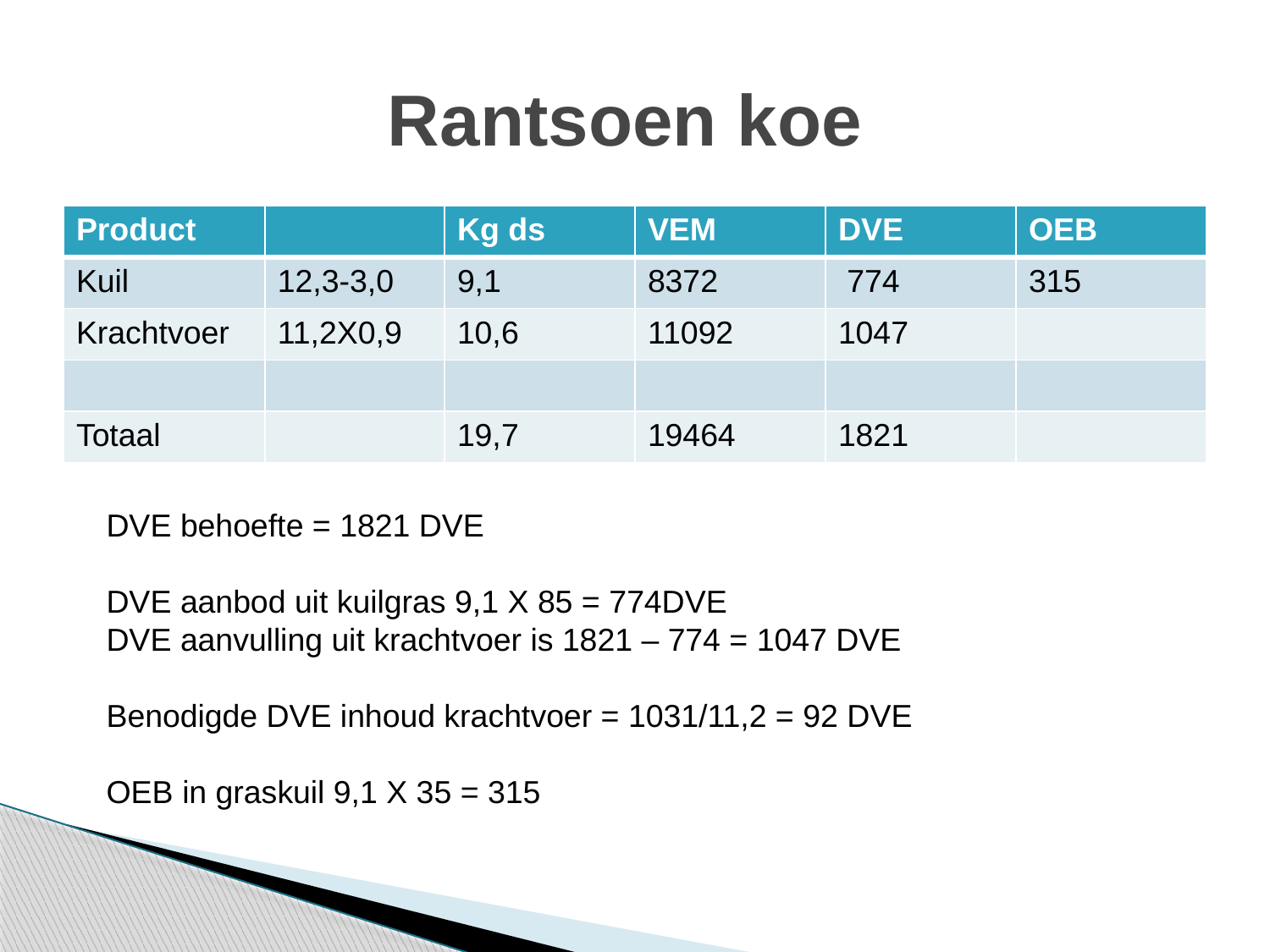

# Rantsoen koe
| Product |  | Kg ds | VEM | DVE | OEB |
| --- | --- | --- | --- | --- | --- |
| Kuil | 12,3-3,0 | 9,1 | 8372 | 774 | 315 |
| Krachtvoer | 11,2X0,9 | 10,6 | 11092 | 1047 |  |
|  |  |  |  |  |  |
| Totaal |  | 19,7 | 19464 | 1821 |  |
 DVE behoefte = 1821 DVE

 DVE aanbod uit kuilgras 9,1 X 85 = 774DVE
 DVE aanvulling uit krachtvoer is 1821 – 774 = 1047 DVE

 Benodigde DVE inhoud krachtvoer = 1031/11,2 = 92 DVE

 OEB in graskuil 9,1 X 35 = 315